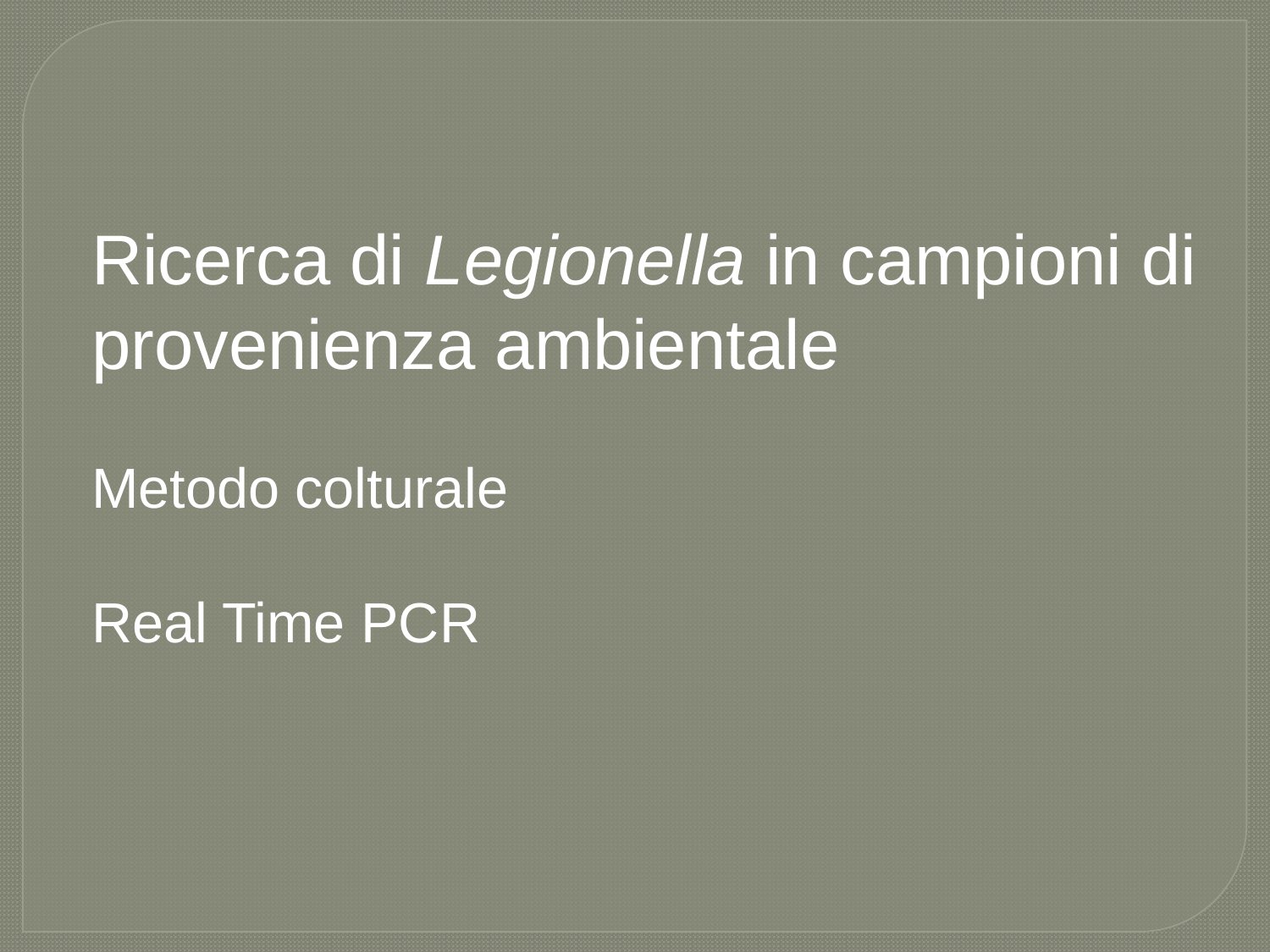

Ricerca di Legionella in campioni di provenienza ambientale

Metodo colturale

Real Time PCR